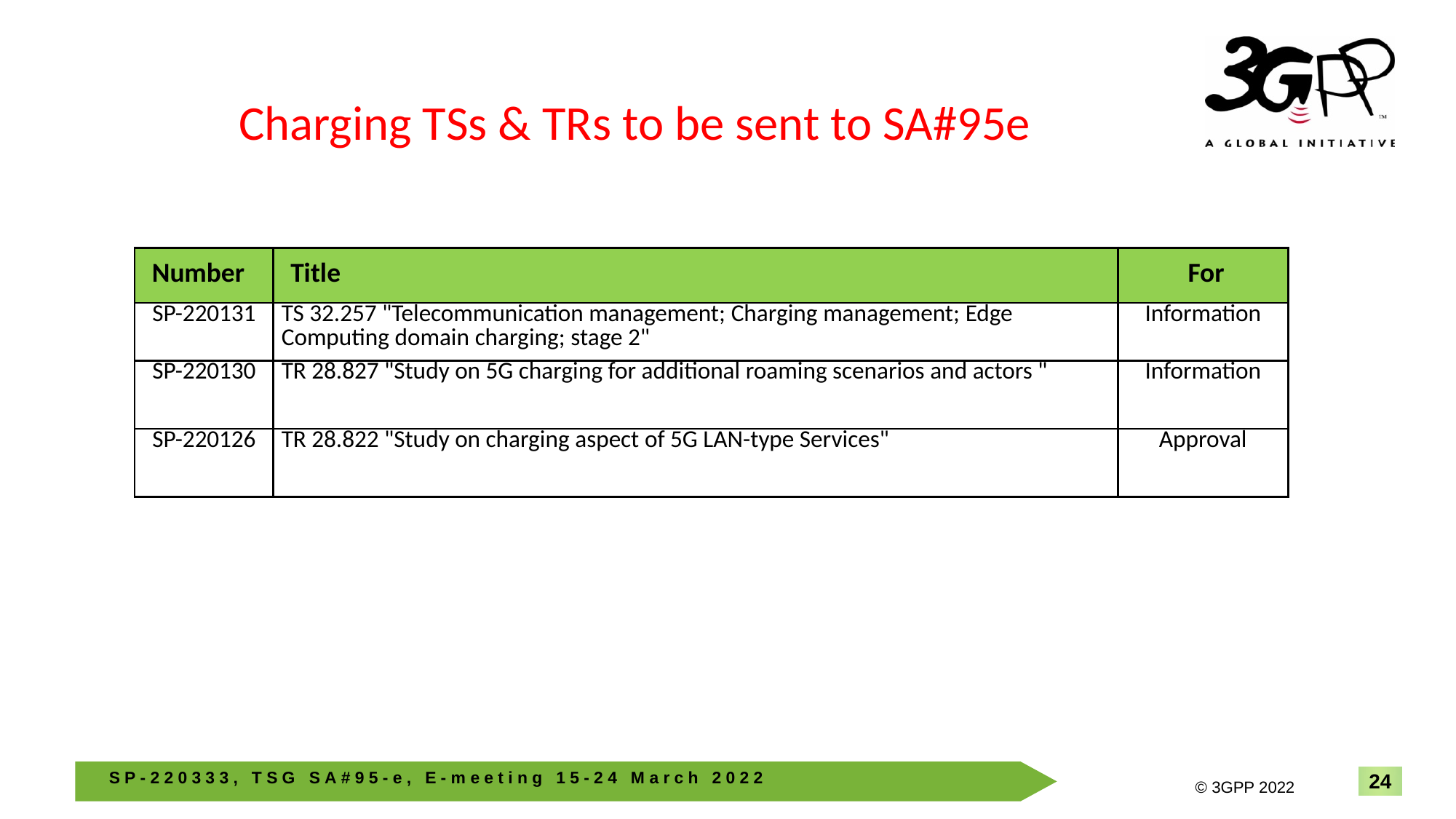

Charging TSs & TRs to be sent to SA#95e
| Number | Title | For |
| --- | --- | --- |
| SP-220131 | TS 32.257 "Telecommunication management; Charging management; Edge Computing domain charging; stage 2" | Information |
| SP-220130 | TR 28.827 "Study on 5G charging for additional roaming scenarios and actors " | Information |
| SP-220126 | TR 28.822 "Study on charging aspect of 5G LAN-type Services" | Approval |